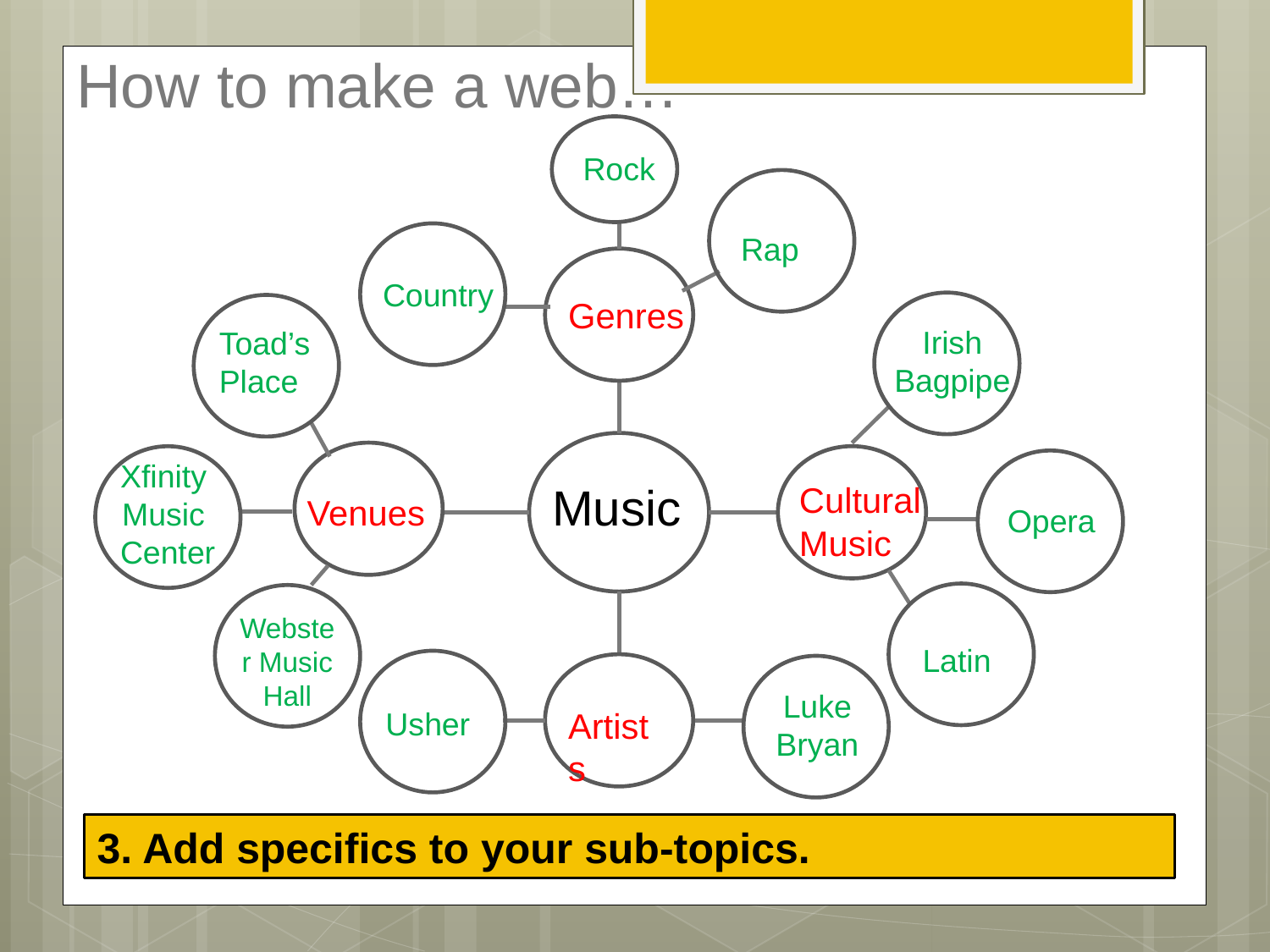

# How to make a web…

Rock

Rap

Country
Genres

Irish Bagpipe
Toad’s
Place

Xfinity
Music
Center

Music
Cultural Music
Venues
Opera

Webster Music Hall
Latin

Luke Bryan
Usher
Artists
3. Add specifics to your sub-topics.